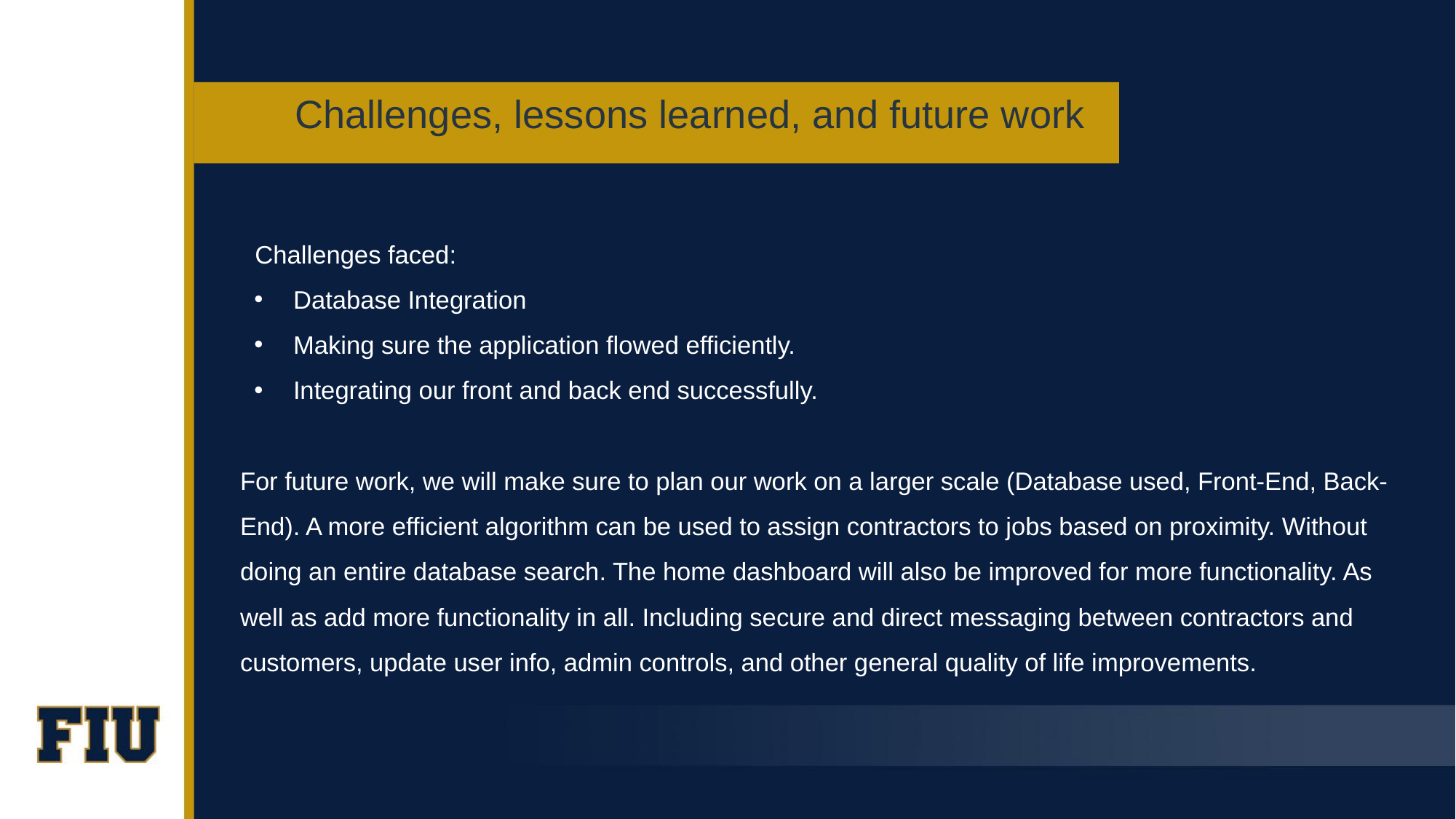

# Challenges, lessons learned, and future work

Challenges faced:
Database Integration
Making sure the application flowed efficiently.
Integrating our front and back end successfully.

For future work, we will make sure to plan our work on a larger scale (Database used, Front-End, Back-End). A more efficient algorithm can be used to assign contractors to jobs based on proximity. Without doing an entire database search. The home dashboard will also be improved for more functionality. As well as add more functionality in all. Including secure and direct messaging between contractors and customers, update user info, admin controls, and other general quality of life improvements.